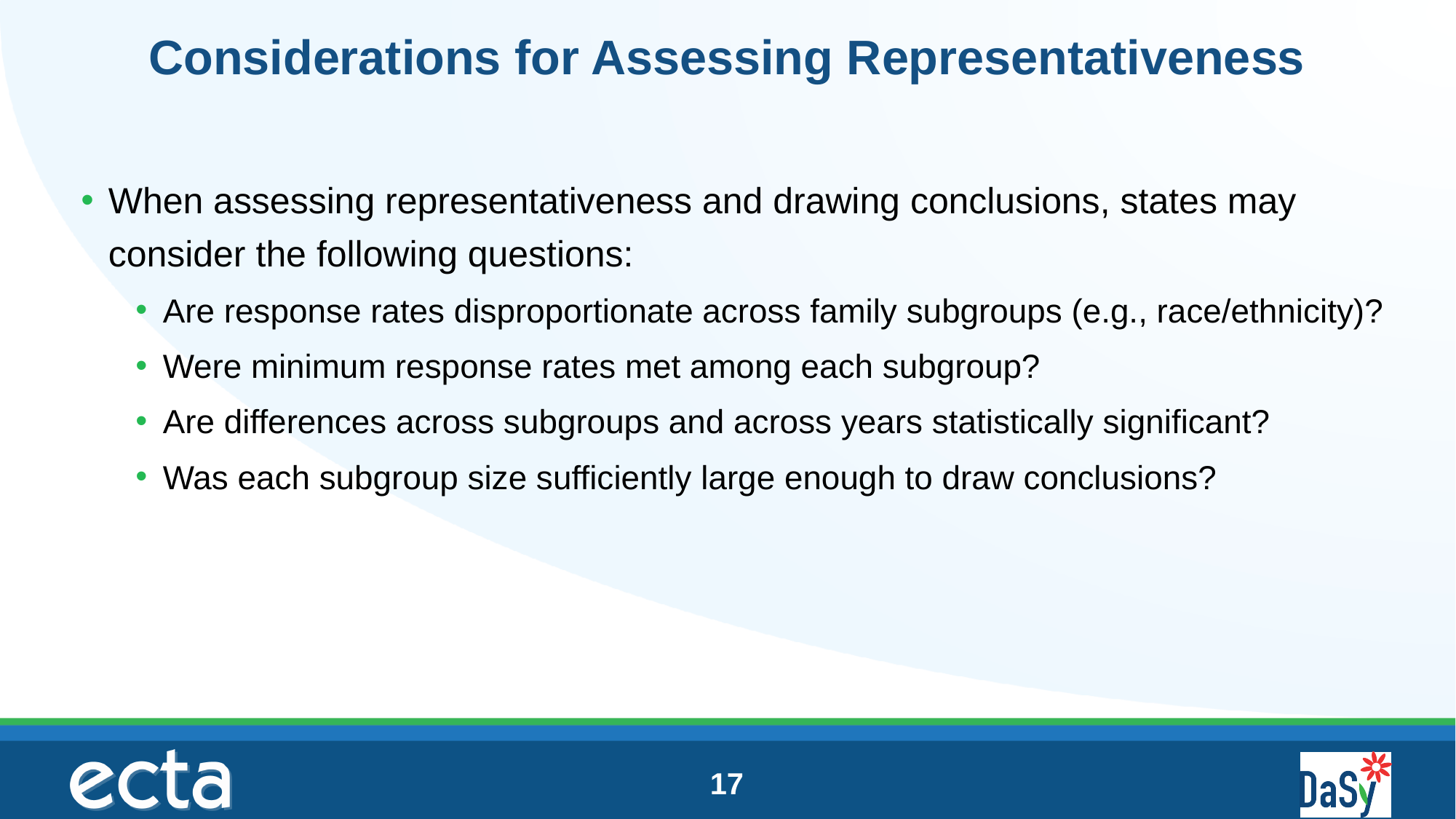

# Considerations for Assessing Representativeness
When assessing representativeness and drawing conclusions, states may consider the following questions:
Are response rates disproportionate across family subgroups (e.g., race/ethnicity)?
Were minimum response rates met among each subgroup?
Are differences across subgroups and across years statistically significant?
Was each subgroup size sufficiently large enough to draw conclusions?
17